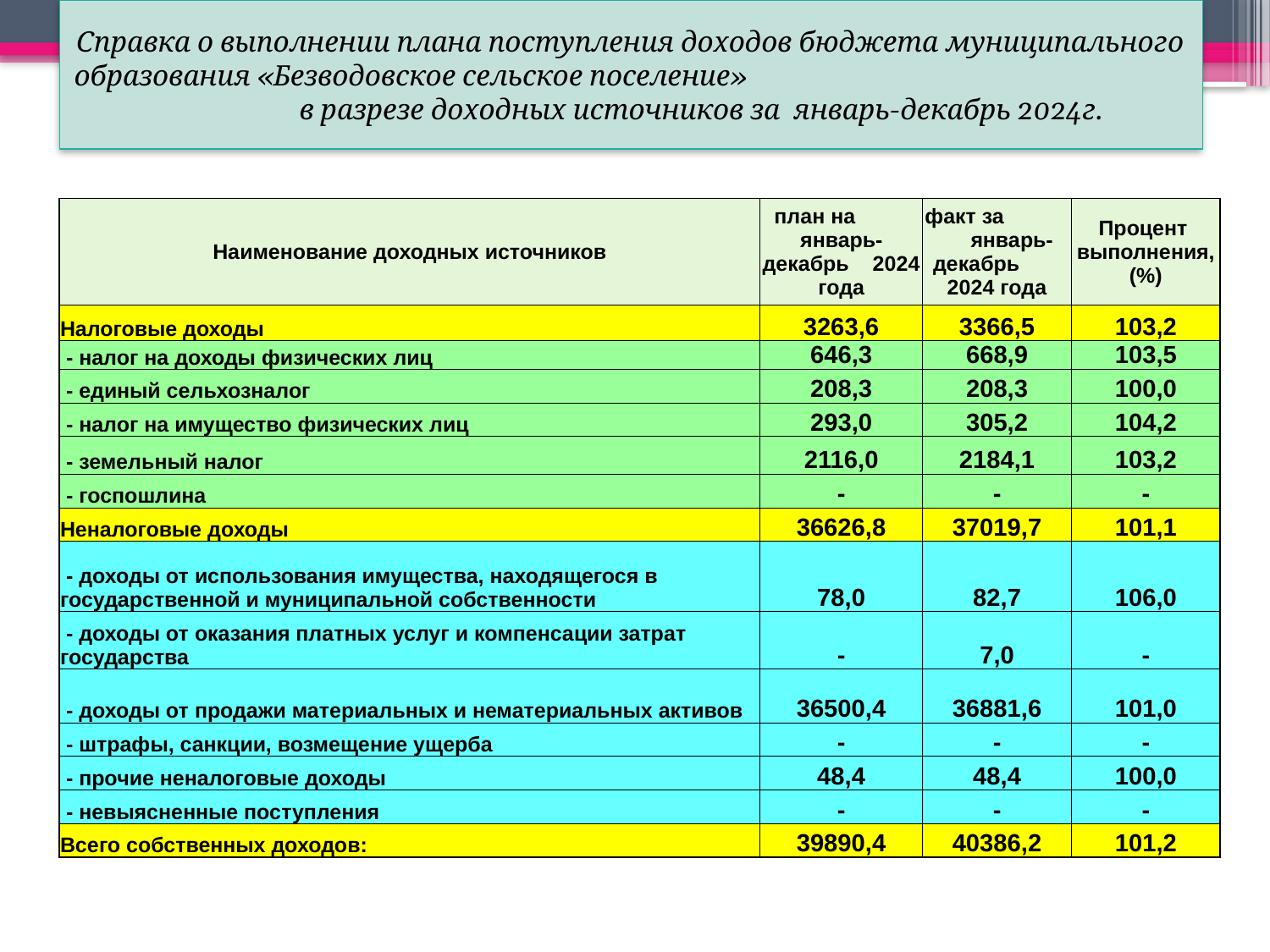

# Справка о выполнении плана поступления доходов бюджета муниципального образования «Безводовское сельское поселение»                                                                                       в разрезе доходных источников за  январь-декабрь 2024г.
| Наименование доходных источников | план на январь-декабрь 2024 года | факт за январь-декабрь 2024 года | Процент выполнения, (%) |
| --- | --- | --- | --- |
| Налоговые доходы | 3263,6 | 3366,5 | 103,2 |
| - налог на доходы физических лиц | 646,3 | 668,9 | 103,5 |
| - единый сельхозналог | 208,3 | 208,3 | 100,0 |
| - налог на имущество физических лиц | 293,0 | 305,2 | 104,2 |
| - земельный налог | 2116,0 | 2184,1 | 103,2 |
| - госпошлина | - | - | - |
| Неналоговые доходы | 36626,8 | 37019,7 | 101,1 |
| - доходы от использования имущества, находящегося в государственной и муниципальной собственности | 78,0 | 82,7 | 106,0 |
| - доходы от оказания платных услуг и компенсации затрат государства | - | 7,0 | - |
| - доходы от продажи материальных и нематериальных активов | 36500,4 | 36881,6 | 101,0 |
| - штрафы, санкции, возмещение ущерба | - | - | - |
| - прочие неналоговые доходы | 48,4 | 48,4 | 100,0 |
| - невыясненные поступления | - | - | - |
| Всего собственных доходов: | 39890,4 | 40386,2 | 101,2 |